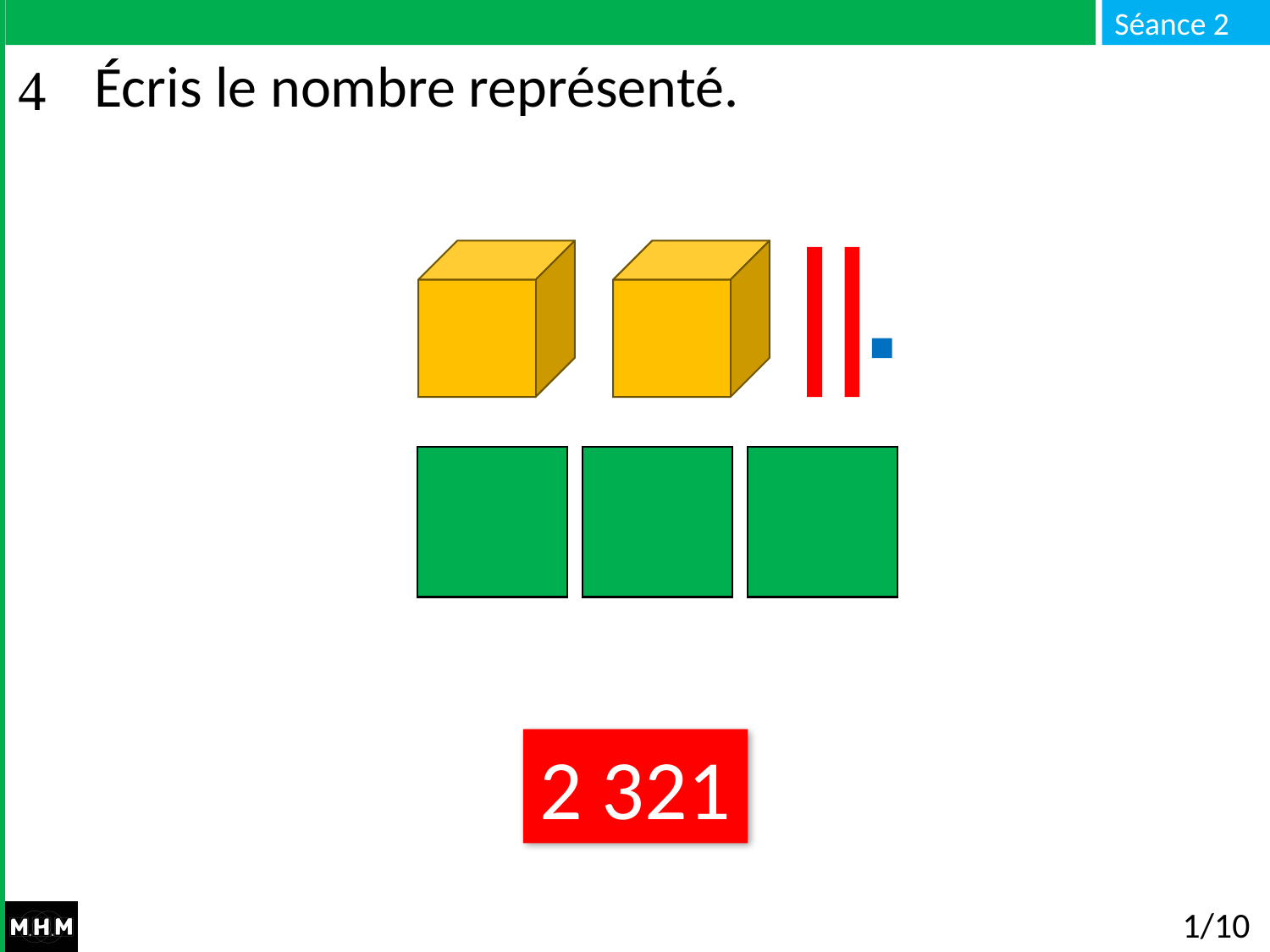

# Écris le nombre représenté.

2 321
1/10